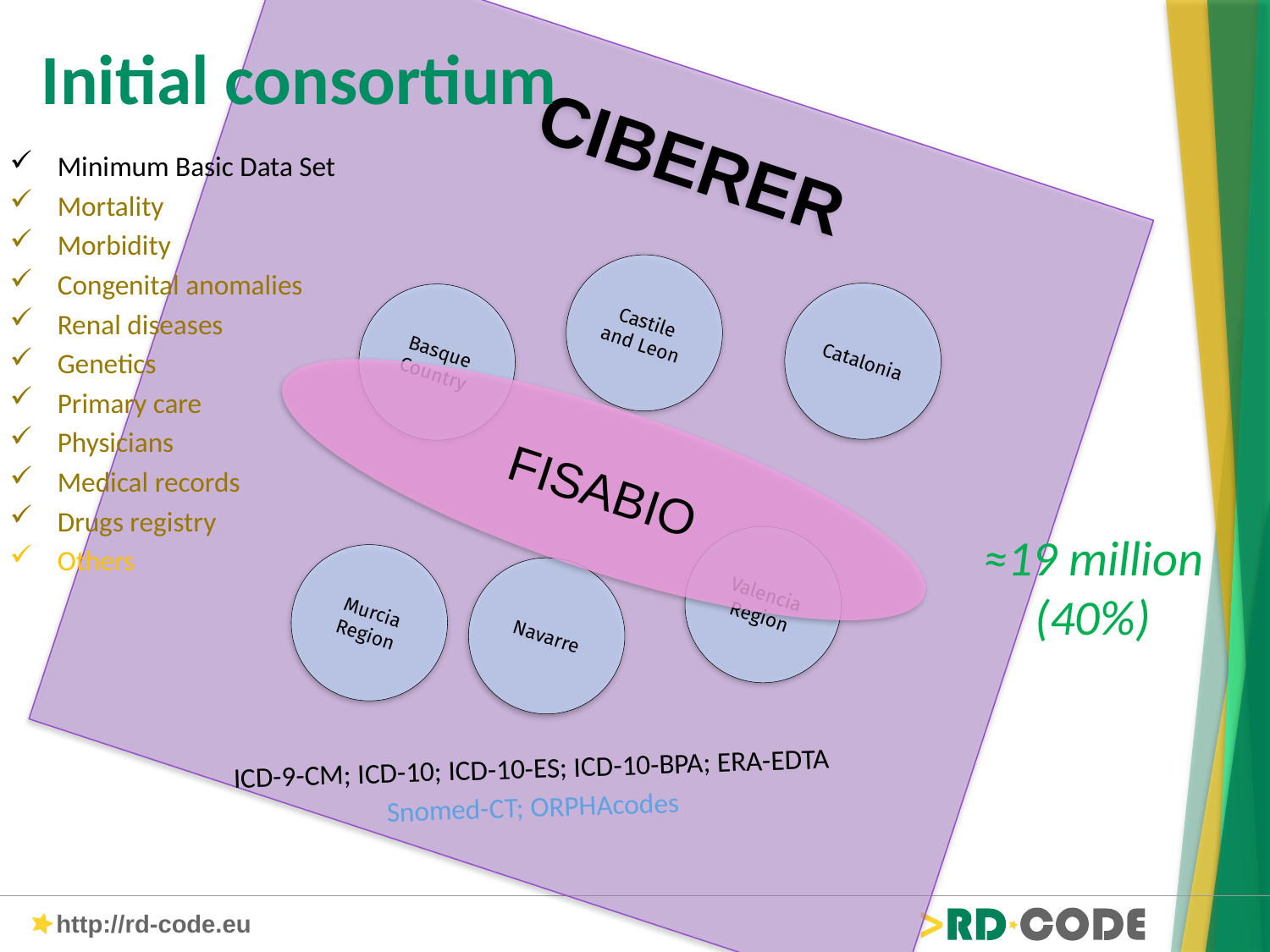

# Initial consortium
CIBERER
Castile and Leon
Catalonia
Basque Country
FISABIO
Valencia Region
Murcia Region
Navarre
Minimum Basic Data Set
Mortality
Morbidity
Congenital anomalies
Renal diseases
Genetics
Primary care
Physicians
Medical records
Drugs registry
Others
≈19 million (40%)
ICD-9-CM; ICD-10; ICD-10-ES; ICD-10-BPA; ERA-EDTA
Snomed-CT; ORPHAcodes